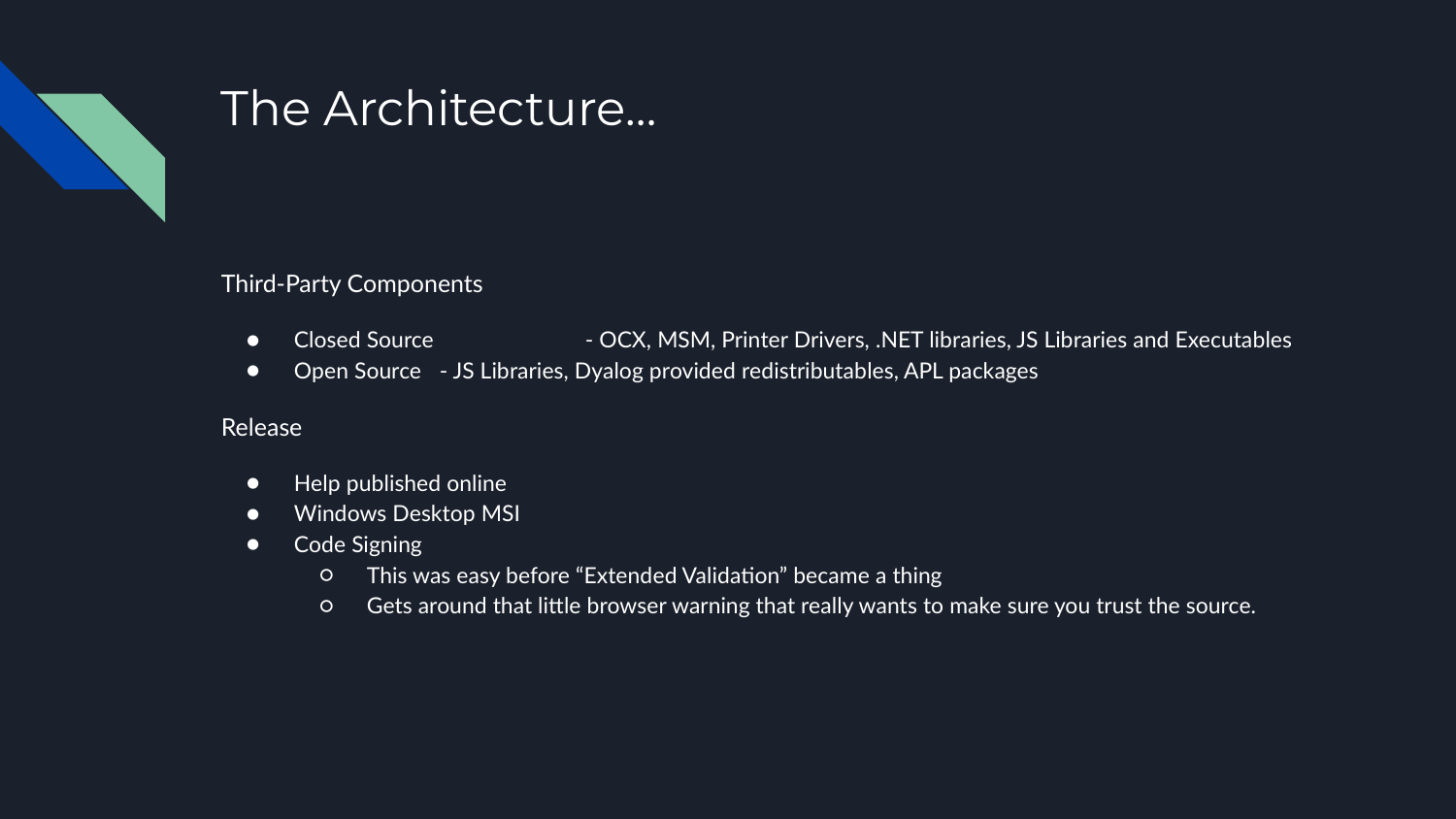

# The Architecture…
Third-Party Components
Closed Source 	- OCX, MSM, Printer Drivers, .NET libraries, JS Libraries and Executables
Open Source	- JS Libraries, Dyalog provided redistributables, APL packages
Release
Help published online
Windows Desktop MSI
Code Signing
This was easy before “Extended Validation” became a thing
Gets around that little browser warning that really wants to make sure you trust the source.